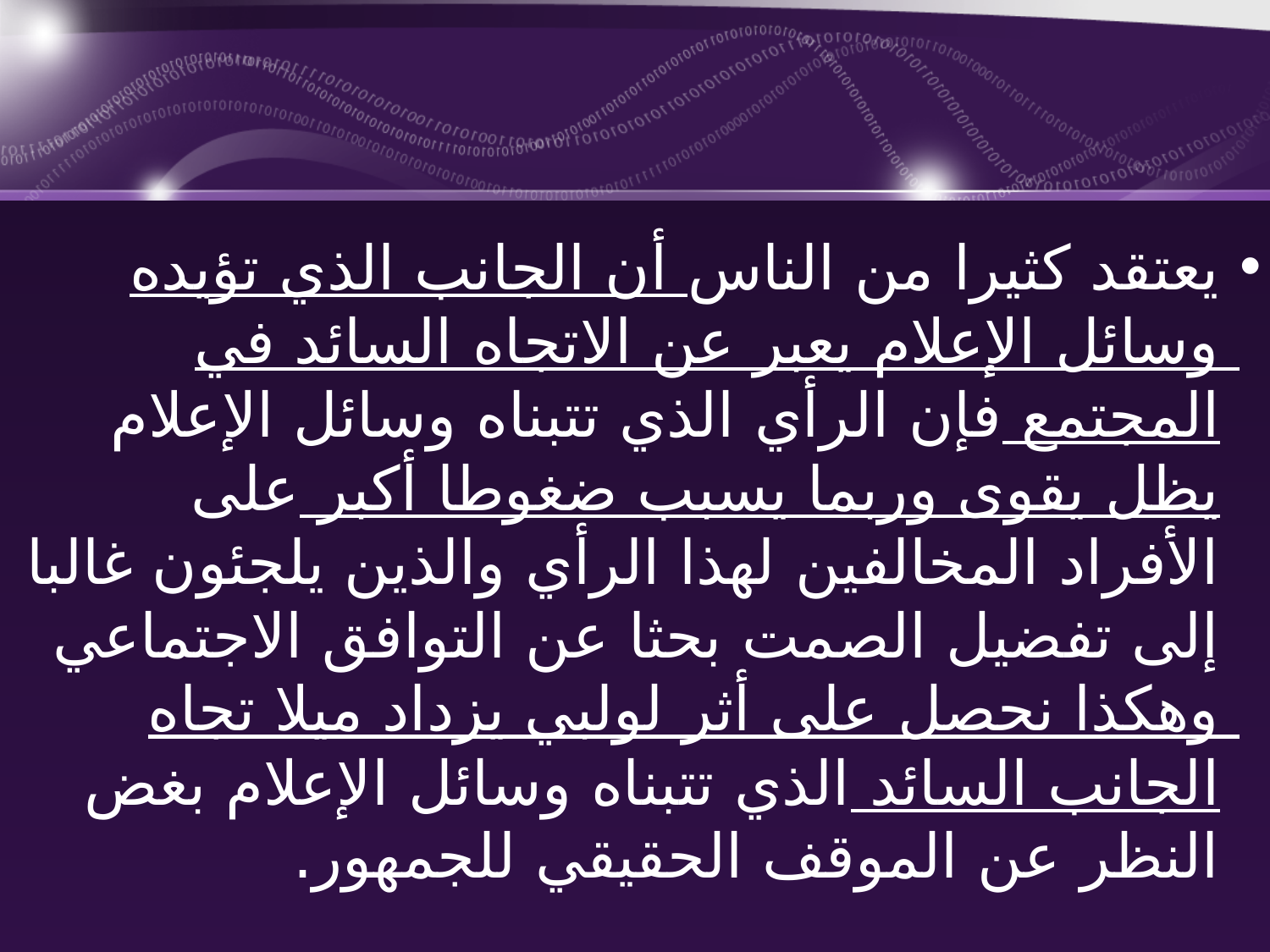

#
يعتقد كثيرا من الناس أن الجانب الذي تؤيده وسائل الإعلام يعبر عن الاتجاه السائد في المجتمع فإن الرأي الذي تتبناه وسائل الإعلام يظل يقوى وربما يسبب ضغوطا أكبر على الأفراد المخالفين لهذا الرأي والذين يلجئون غالبا إلى تفضيل الصمت بحثا عن التوافق الاجتماعي وهكذا نحصل على أثر لولبي يزداد ميلا تجاه الجانب السائد الذي تتبناه وسائل الإعلام بغض النظر عن الموقف الحقيقي للجمهور.